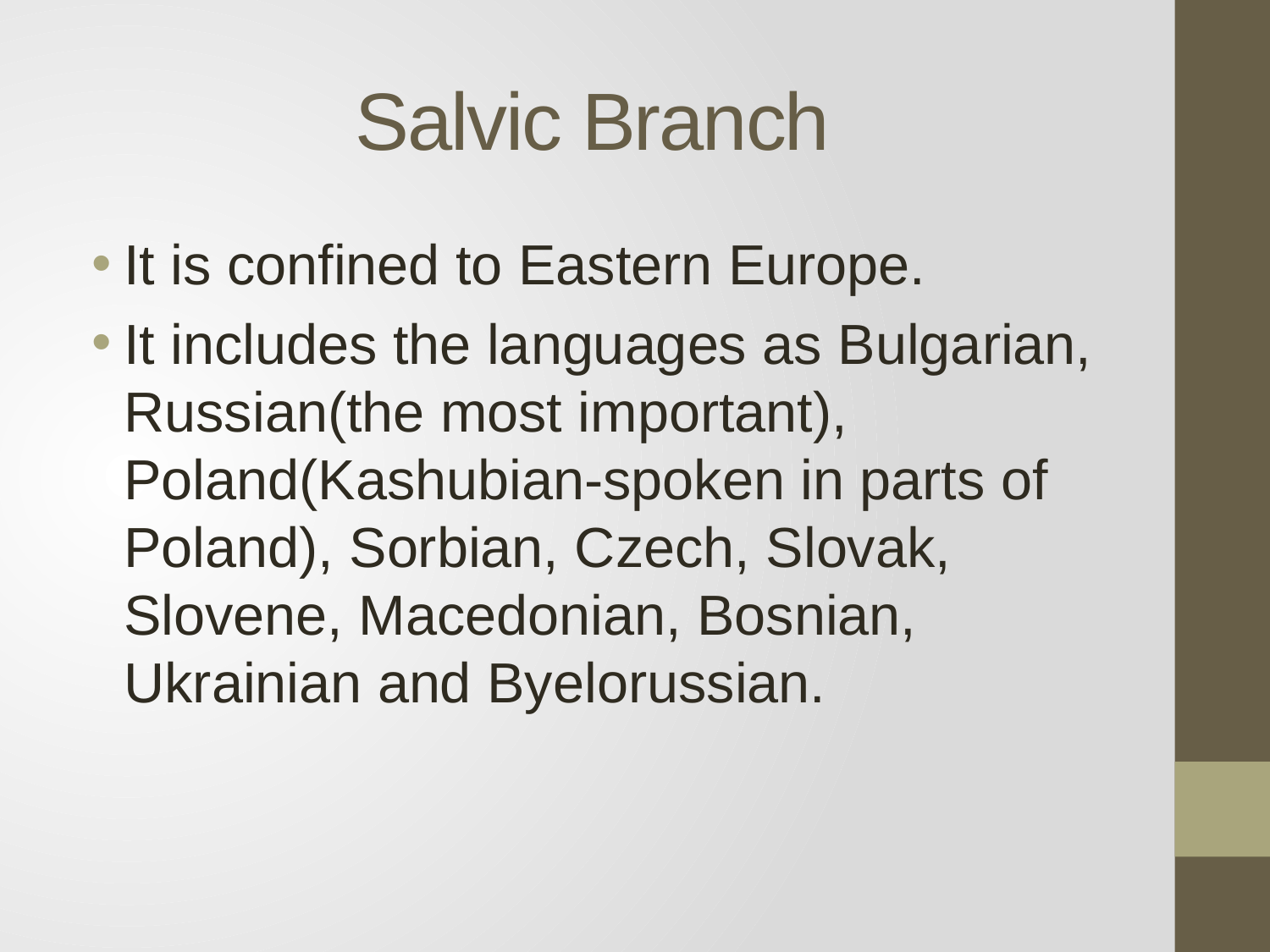

# Salvic Branch
It is confined to Eastern Europe.
It includes the languages as Bulgarian, Russian(the most important), Poland(Kashubian-spoken in parts of Poland), Sorbian, Czech, Slovak, Slovene, Macedonian, Bosnian, Ukrainian and Byelorussian.